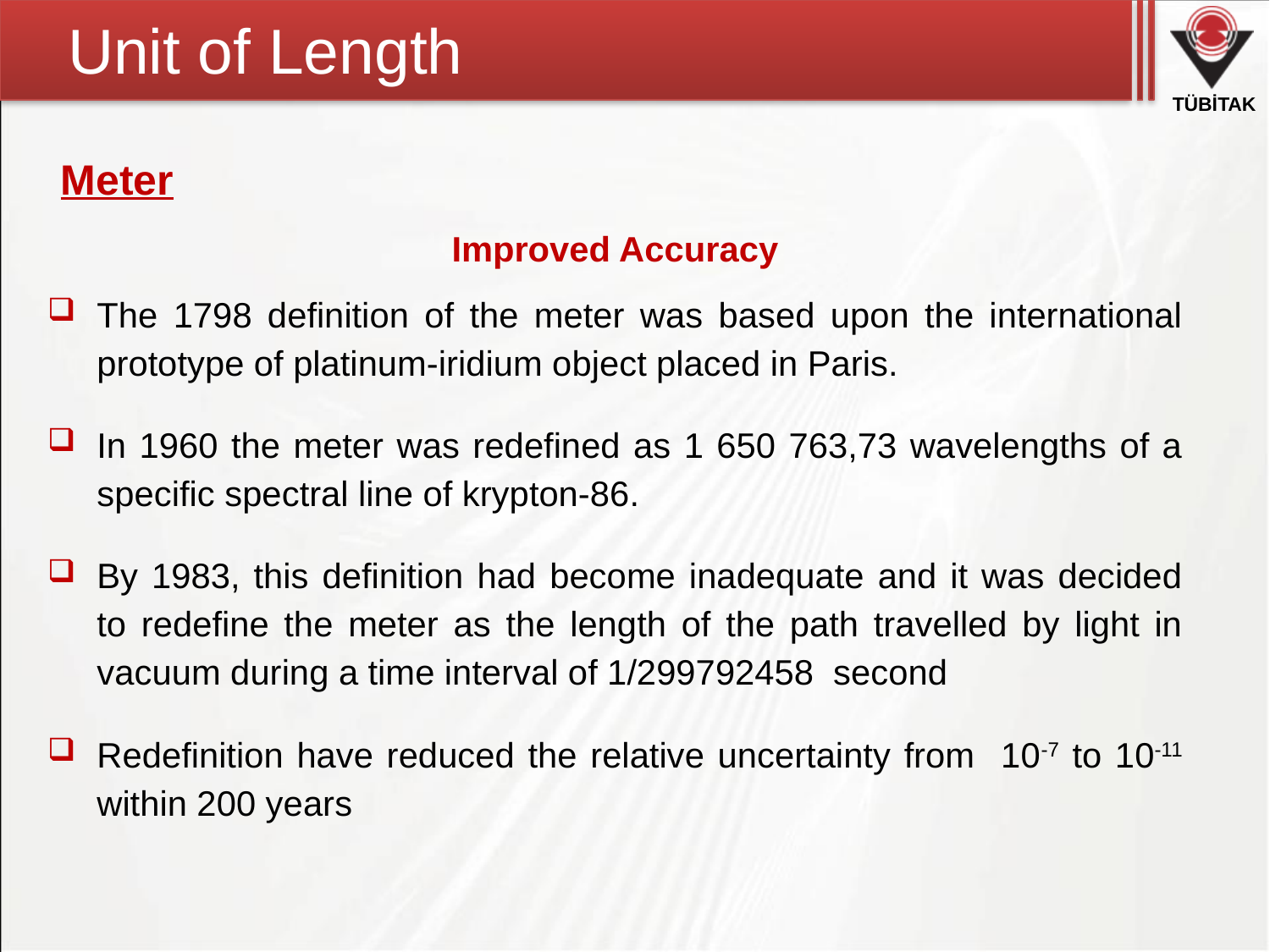

# Unit of Length
Meter
Improved Accuracy
The 1798 definition of the meter was based upon the international prototype of platinum-iridium object placed in Paris.

In 1960 the meter was redefined as 1 650 763,73 wavelengths of a specific spectral line of krypton-86.

By 1983, this definition had become inadequate and it was decided to redefine the meter as the length of the path travelled by light in vacuum during a time interval of 1/299792458  second

Redefinition have reduced the relative uncertainty from  10-7 to 10-11 within 200 years